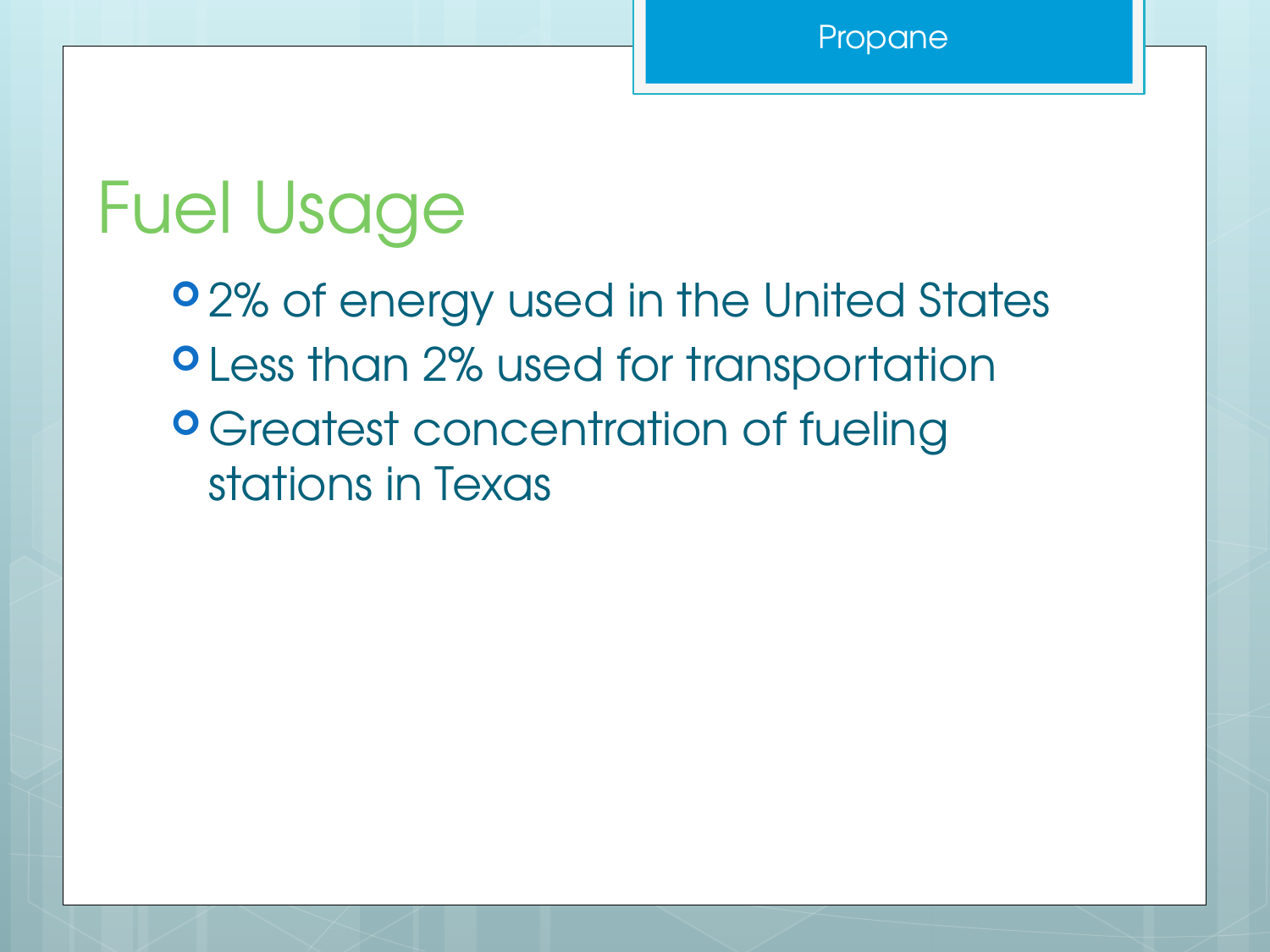

Propane
# Fuel Usage
2% of energy used in the United States
Less than 2% used for transportation
Greatest concentration of fueling stations in Texas